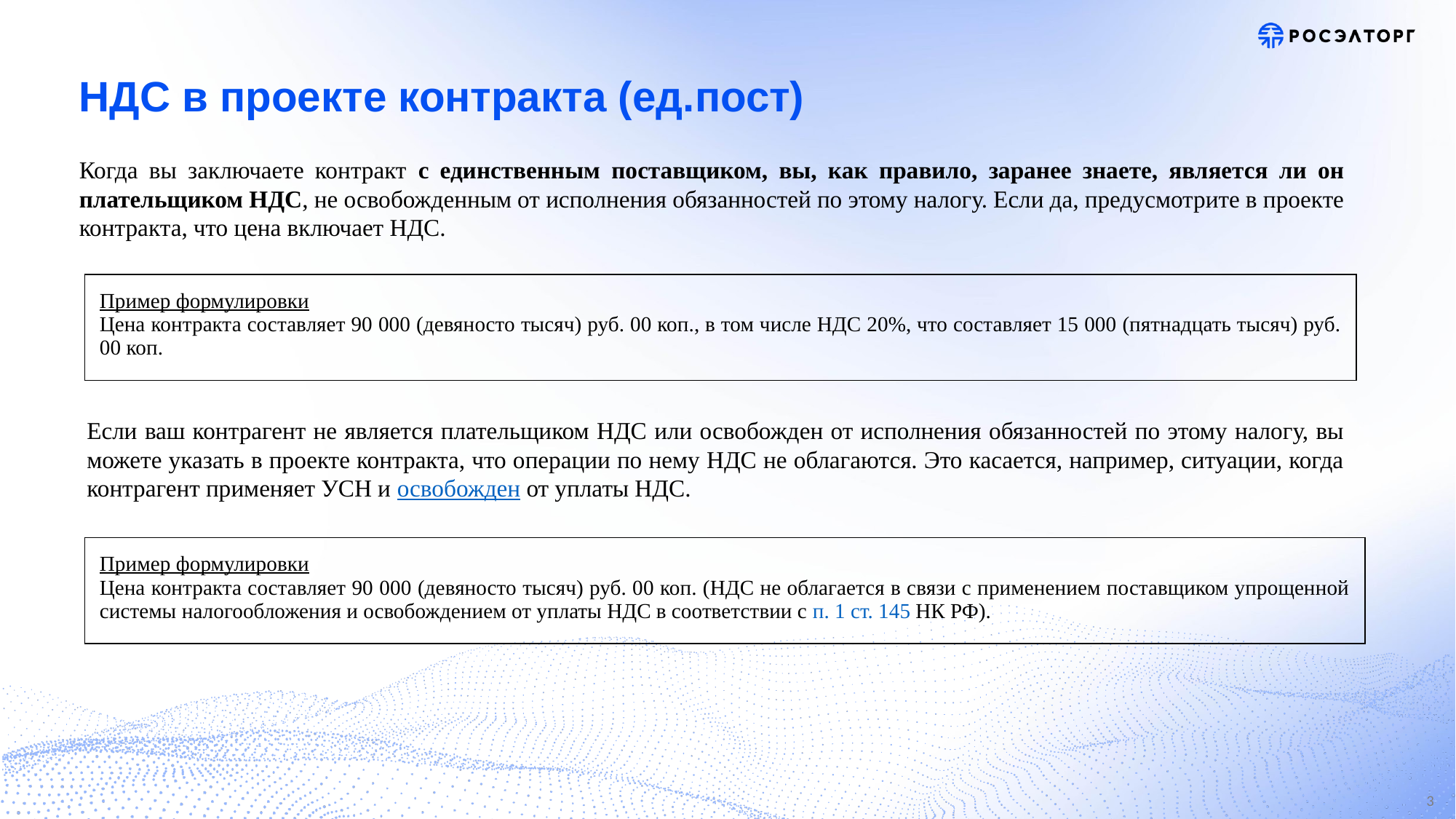

# НДС в проекте контракта (ед.пост)
Когда вы заключаете контракт с единственным поставщиком, вы, как правило, заранее знаете, является ли он плательщиком НДС, не освобожденным от исполнения обязанностей по этому налогу. Если да, предусмотрите в проекте контракта, что цена включает НДС.

| Пример формулировки Цена контракта составляет 90 000 (девяносто тысяч) руб. 00 коп., в том числе НДС 20%, что составляет 15 000 (пятнадцать тысяч) руб. 00 коп. |
| --- |
Если ваш контрагент не является плательщиком НДС или освобожден от исполнения обязанностей по этому налогу, вы можете указать в проекте контракта, что операции по нему НДС не облагаются. Это касается, например, ситуации, когда контрагент применяет УСН и освобожден от уплаты НДС.
| Пример формулировки Цена контракта составляет 90 000 (девяносто тысяч) руб. 00 коп. (НДС не облагается в связи с применением поставщиком упрощенной системы налогообложения и освобождением от уплаты НДС в соответствии с п. 1 ст. 145 НК РФ). |
| --- |